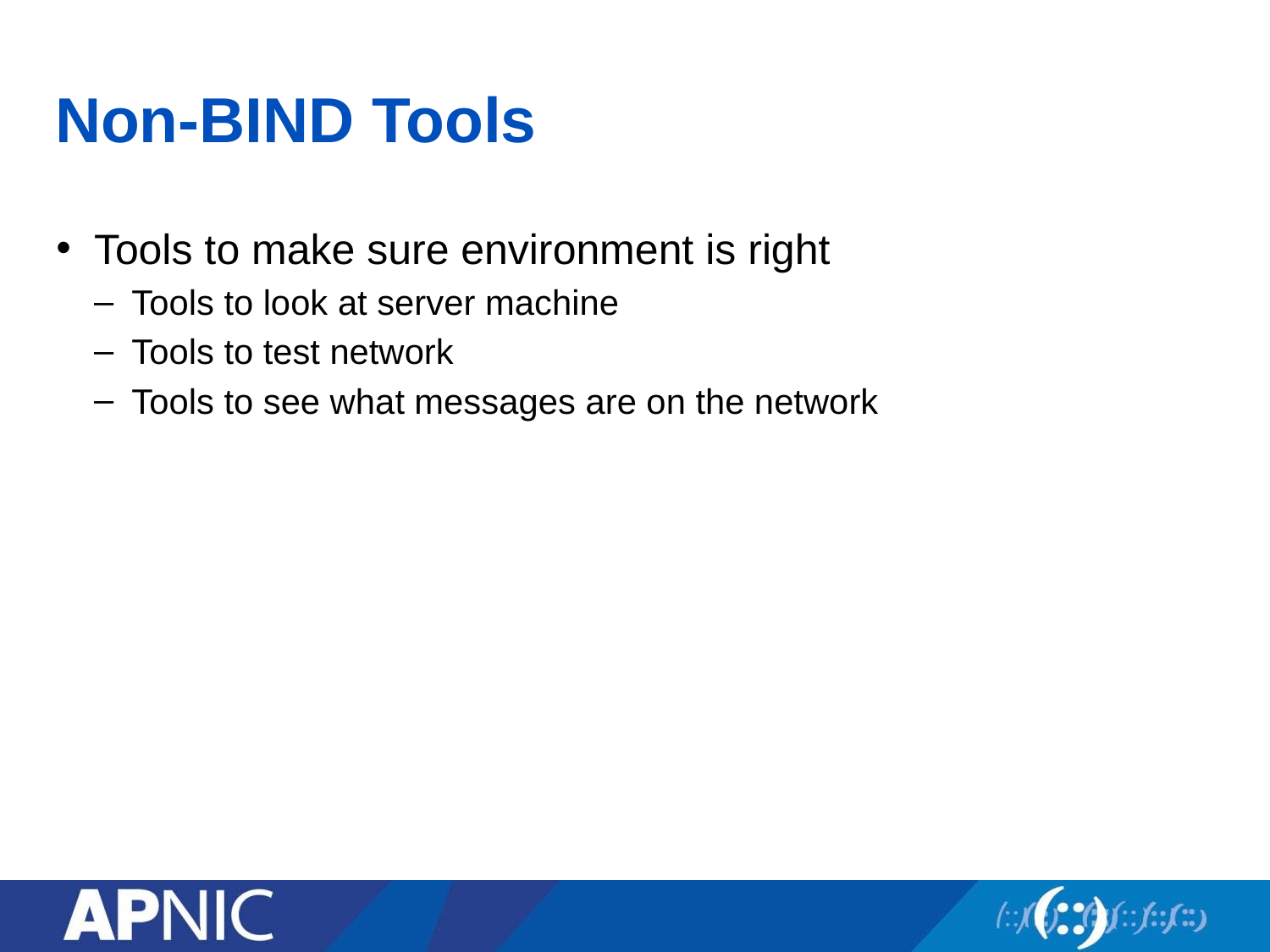

# Non-BIND Tools
Tools to make sure environment is right
Tools to look at server machine
Tools to test network
Tools to see what messages are on the network